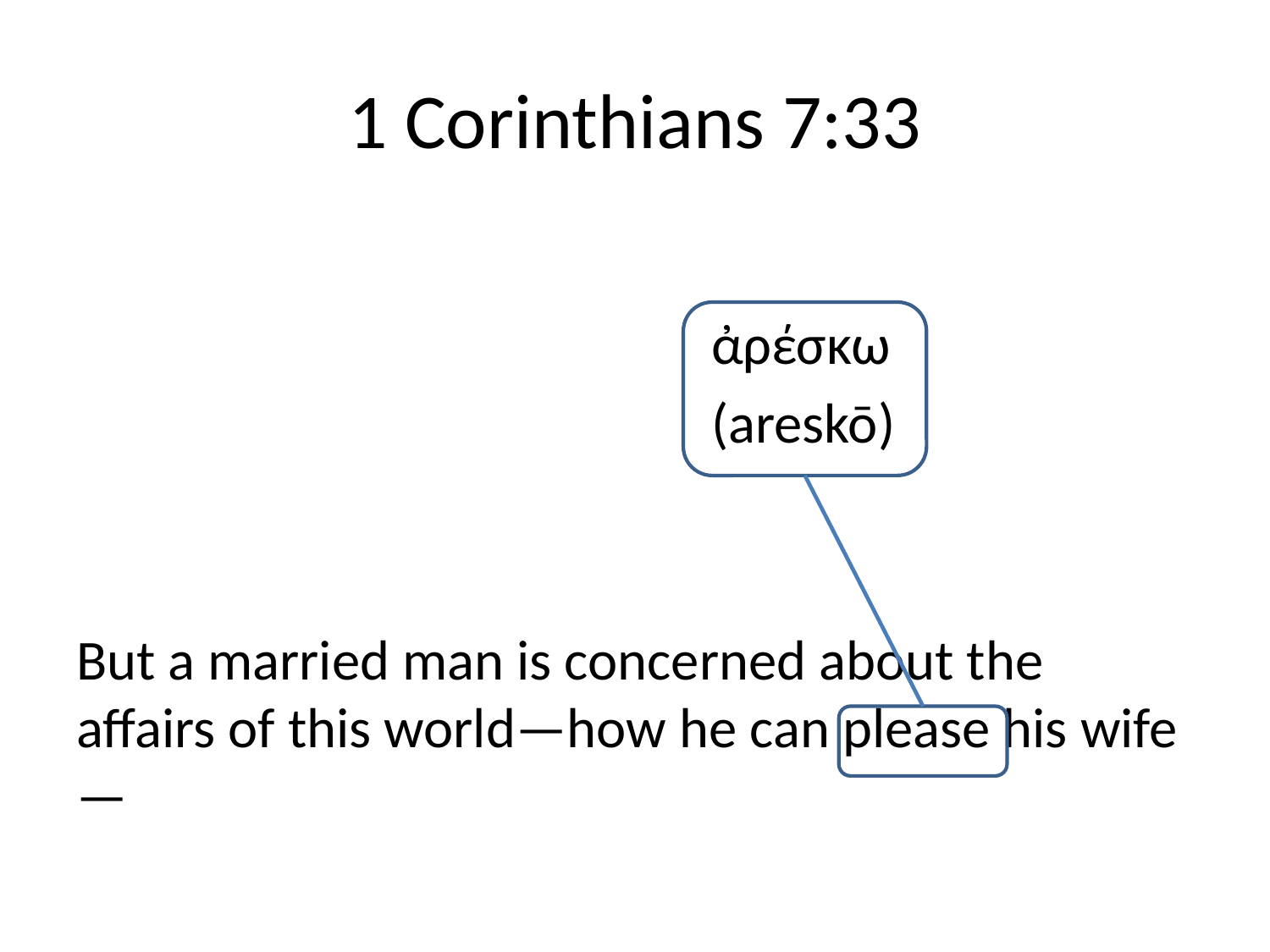

# 1 Corinthians 7:33

					ἀρέσκω
					(areskō)

But a married man is concerned about the affairs of this world—how he can please his wife—